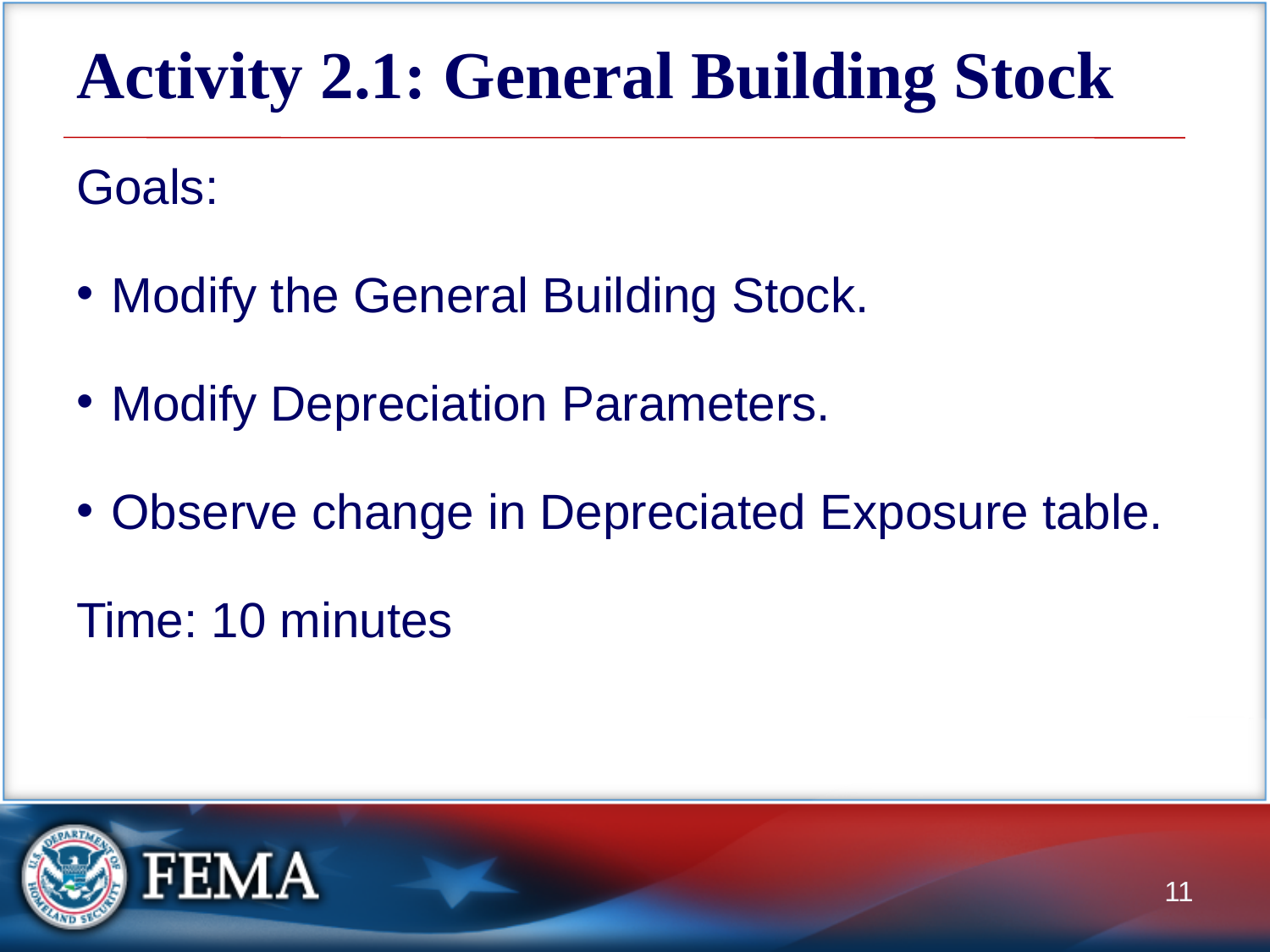

# Activity 2.1: General Building Stock
Goals:
Modify the General Building Stock.
Modify Depreciation Parameters.
Observe change in Depreciated Exposure table.
Time: 10 minutes

11